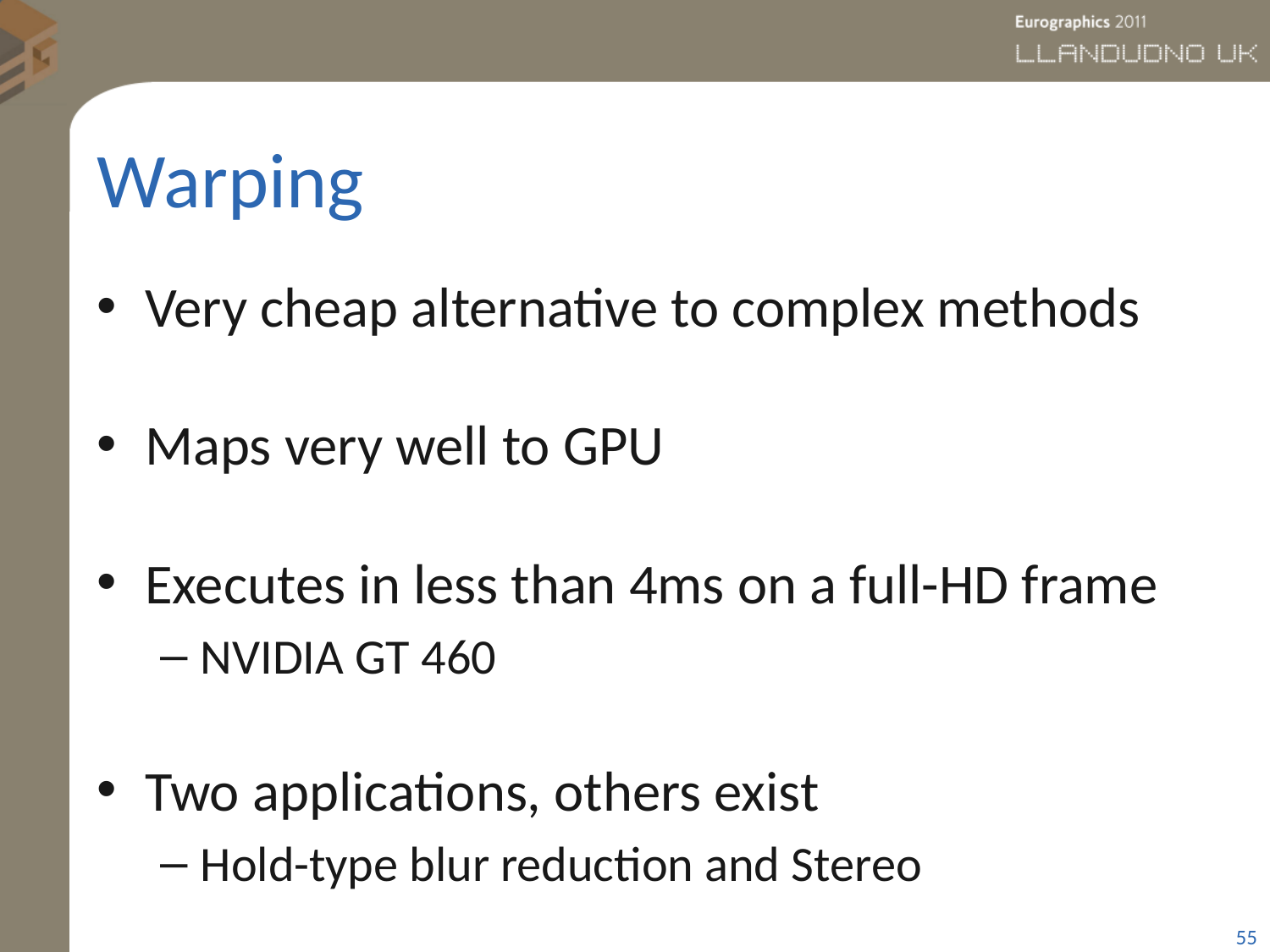

# Warping
Very cheap alternative to complex methods

Maps very well to GPU

Executes in less than 4ms on a full-HD frame
NVIDIA GT 460

Two applications, others exist
Hold-type blur reduction and Stereo

55